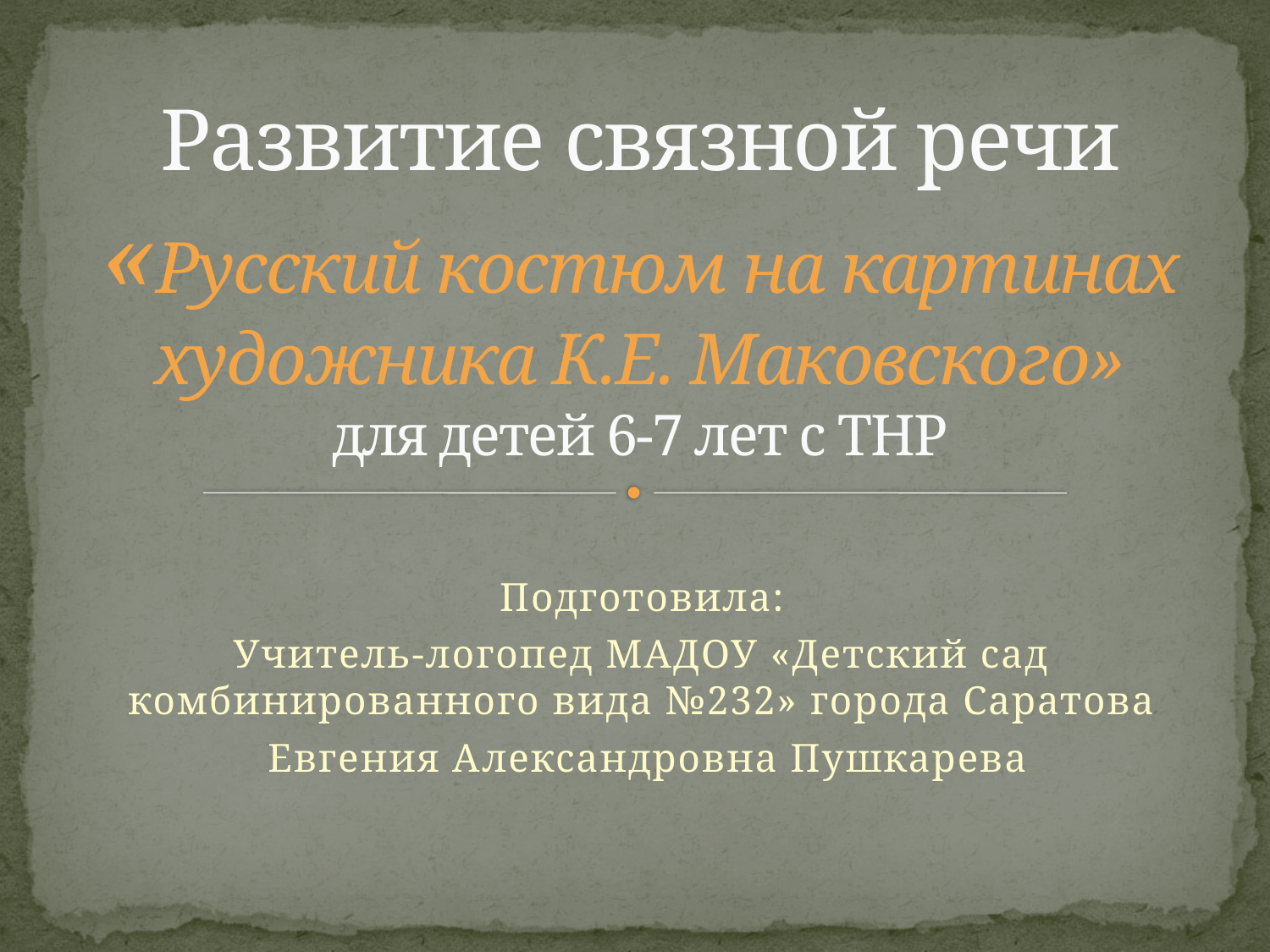

# Развитие связной речи «Русский костюм на картинах художника К.Е. Маковского» для детей 6-7 лет с ТНР
Подготовила:
Учитель-логопед МАДОУ «Детский сад комбинированного вида №232» города Саратова
 Евгения Александровна Пушкарева